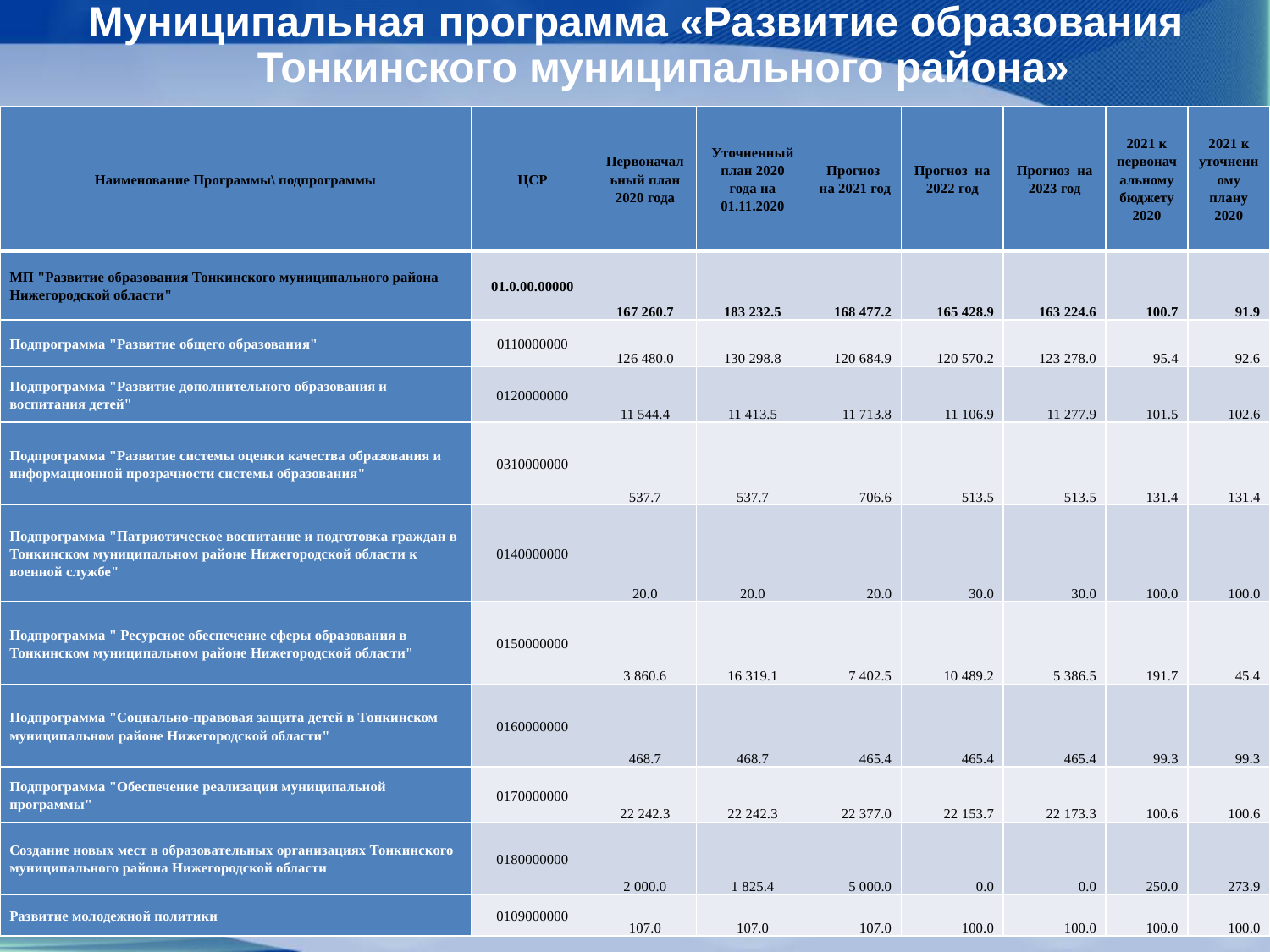

Муниципальная программа «Развитие образования Тонкинского муниципального района»
| Наименование Программы\ подпрограммы | ЦСР | Первоначальный план 2020 года | Уточненный план 2020 года на 01.11.2020 | Прогноз на 2021 год | Прогноз на 2022 год | Прогноз на 2023 год | 2021 к первоначальному бюджету 2020 | 2021 к уточненному плану 2020 |
| --- | --- | --- | --- | --- | --- | --- | --- | --- |
| МП "Развитие образования Тонкинского муниципального района Нижегородской области" | 01.0.00.00000 | 167 260.7 | 183 232.5 | 168 477.2 | 165 428.9 | 163 224.6 | 100.7 | 91.9 |
| Подпрограмма "Развитие общего образования" | 0110000000 | 126 480.0 | 130 298.8 | 120 684.9 | 120 570.2 | 123 278.0 | 95.4 | 92.6 |
| Подпрограмма "Развитие дополнительного образования и воспитания детей" | 0120000000 | 11 544.4 | 11 413.5 | 11 713.8 | 11 106.9 | 11 277.9 | 101.5 | 102.6 |
| Подпрограмма "Развитие системы оценки качества образования и информационной прозрачности системы образования" | 0310000000 | 537.7 | 537.7 | 706.6 | 513.5 | 513.5 | 131.4 | 131.4 |
| Подпрограмма "Патриотическое воспитание и подготовка граждан в Тонкинском муниципальном районе Нижегородской области к военной службе" | 0140000000 | 20.0 | 20.0 | 20.0 | 30.0 | 30.0 | 100.0 | 100.0 |
| Подпрограмма " Ресурсное обеспечение сферы образования в Тонкинском муниципальном районе Нижегородской области" | 0150000000 | 3 860.6 | 16 319.1 | 7 402.5 | 10 489.2 | 5 386.5 | 191.7 | 45.4 |
| Подпрограмма "Социально-правовая защита детей в Тонкинском муниципальном районе Нижегородской области" | 0160000000 | 468.7 | 468.7 | 465.4 | 465.4 | 465.4 | 99.3 | 99.3 |
| Подпрограмма "Обеспечение реализации муниципальной программы" | 0170000000 | 22 242.3 | 22 242.3 | 22 377.0 | 22 153.7 | 22 173.3 | 100.6 | 100.6 |
| Создание новых мест в образовательных организациях Тонкинского муниципального района Нижегородской области | 0180000000 | 2 000.0 | 1 825.4 | 5 000.0 | 0.0 | 0.0 | 250.0 | 273.9 |
| Развитие молодежной политики | 0109000000 | 107.0 | 107.0 | 107.0 | 100.0 | 100.0 | 100.0 | 100.0 |